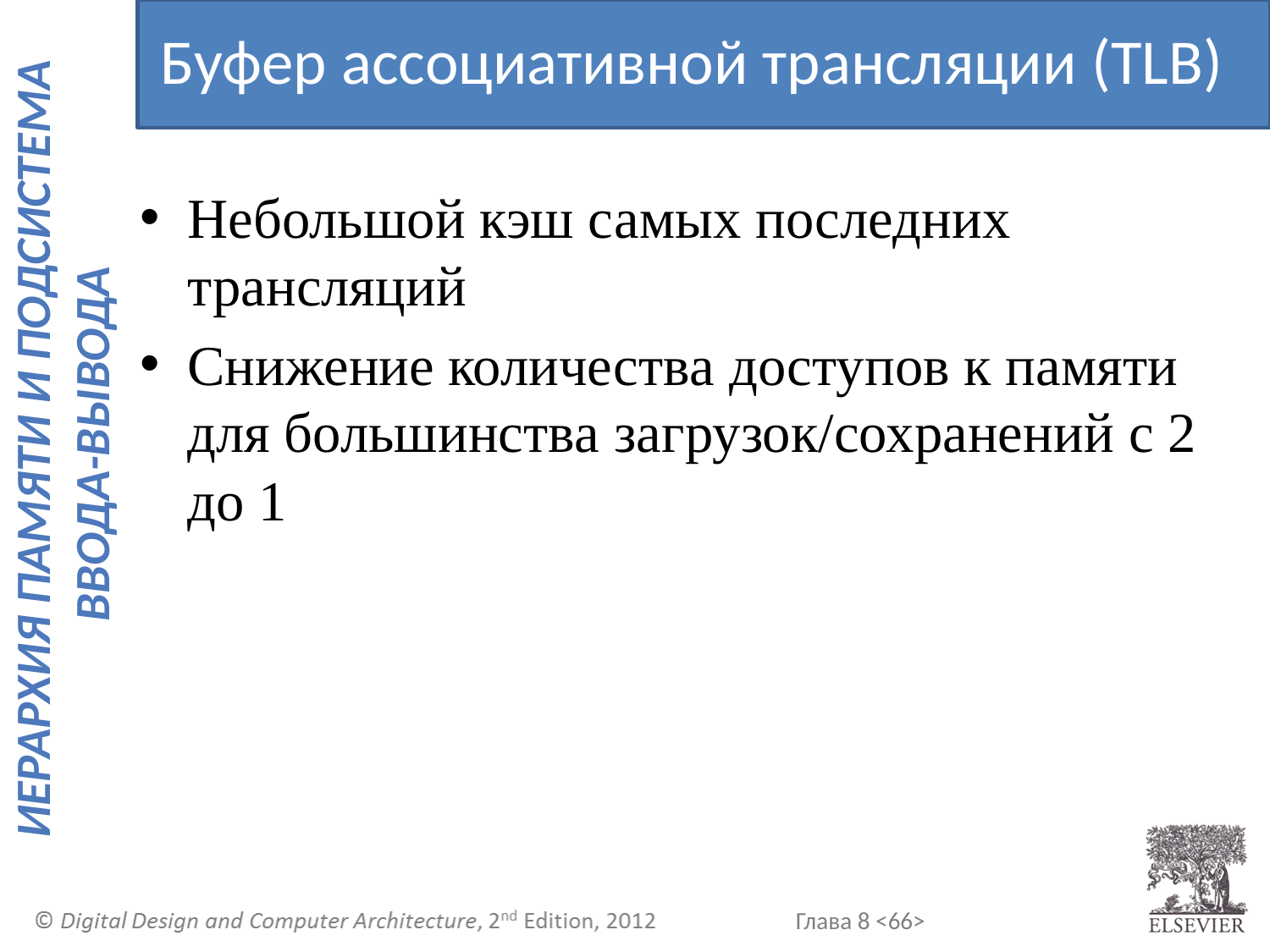

Буфер ассоциативной трансляции (TLB)

Небольшой кэш самых последних трансляций
Снижение количества доступов к памяти для большинства загрузок/сохранений с 2 до 1